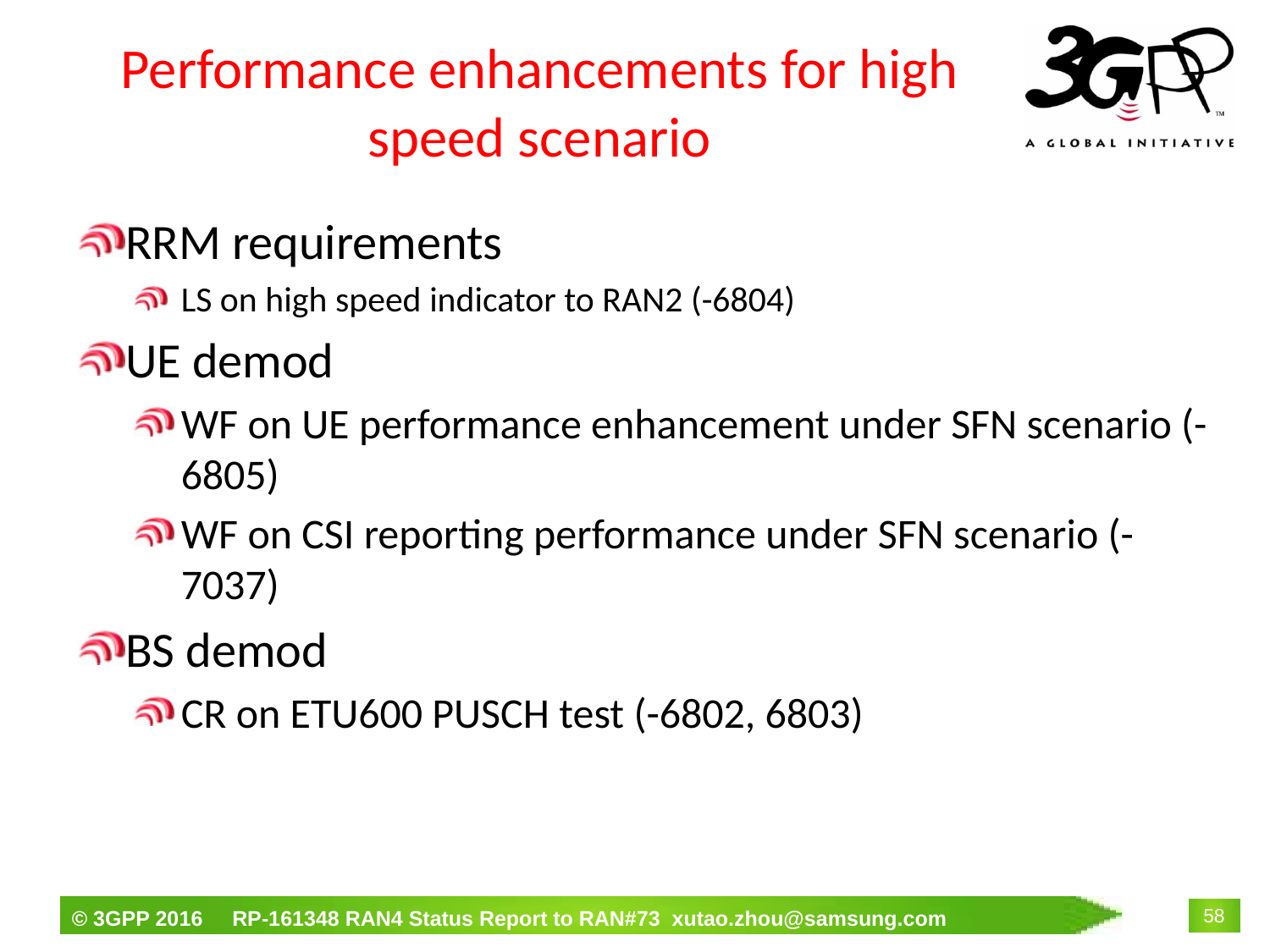

# Performance enhancements for high speed scenario

RRM requirements
LS on high speed indicator to RAN2 (-6804)
UE demod
WF on UE performance enhancement under SFN scenario (-6805)
WF on CSI reporting performance under SFN scenario (-7037)
BS demod
CR on ETU600 PUSCH test (-6802, 6803)